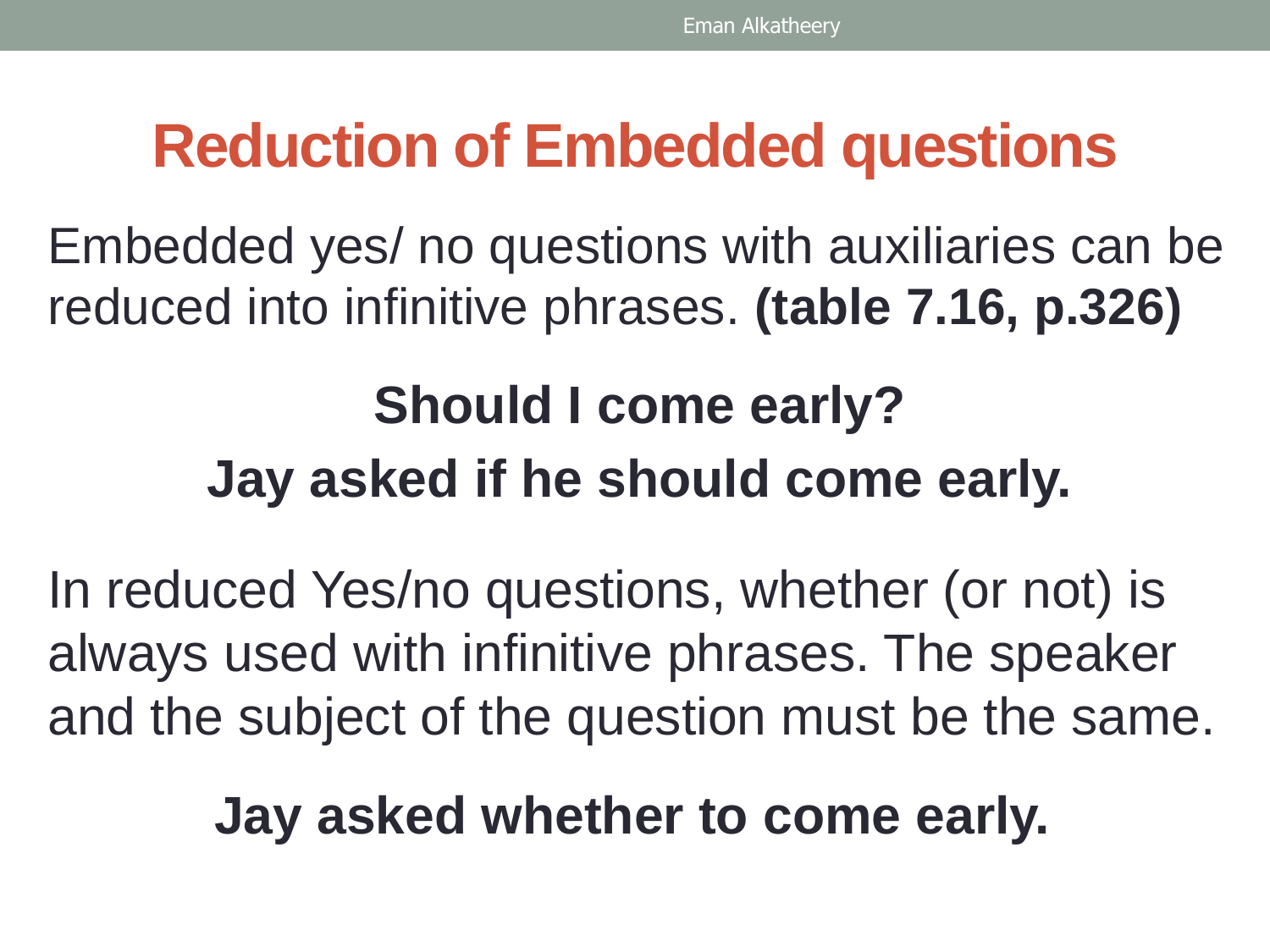

Eman Alkatheery
# Reduction of Embedded questions
Embedded yes/ no questions with auxiliaries can be reduced into infinitive phrases. (table 7.16, p.326)

Should I come early?
Jay asked if he should come early.

In reduced Yes/no questions, whether (or not) is always used with infinitive phrases. The speaker and the subject of the question must be the same.

Jay asked whether to come early.